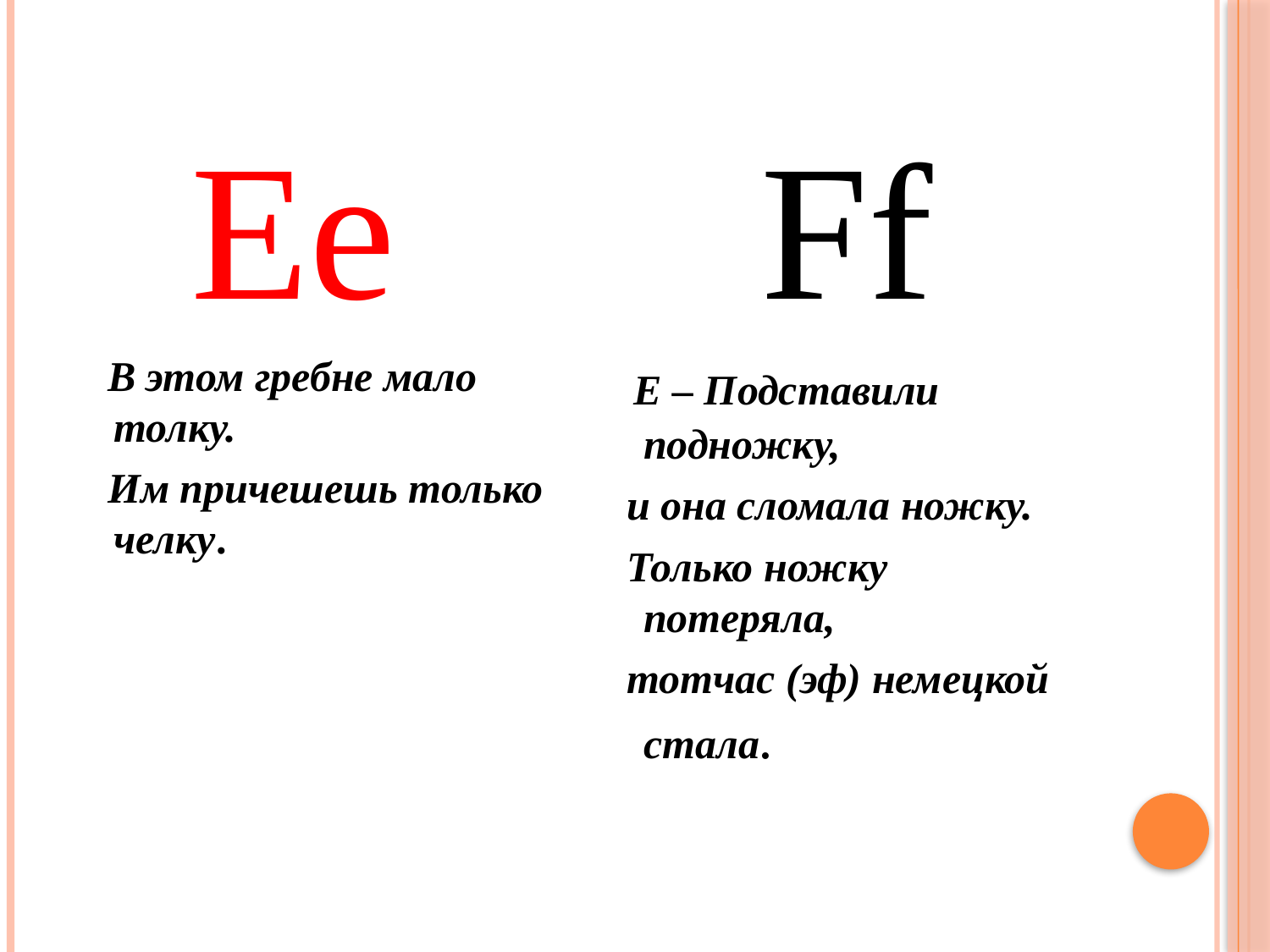

Ee
   В этом гребне мало толку.
   Им причешешь только челку.
Ff
  Е – Подставили подножку,
  и она сломала ножку.
  Только ножку потеряла,
  тотчас (эф) немецкой стала.